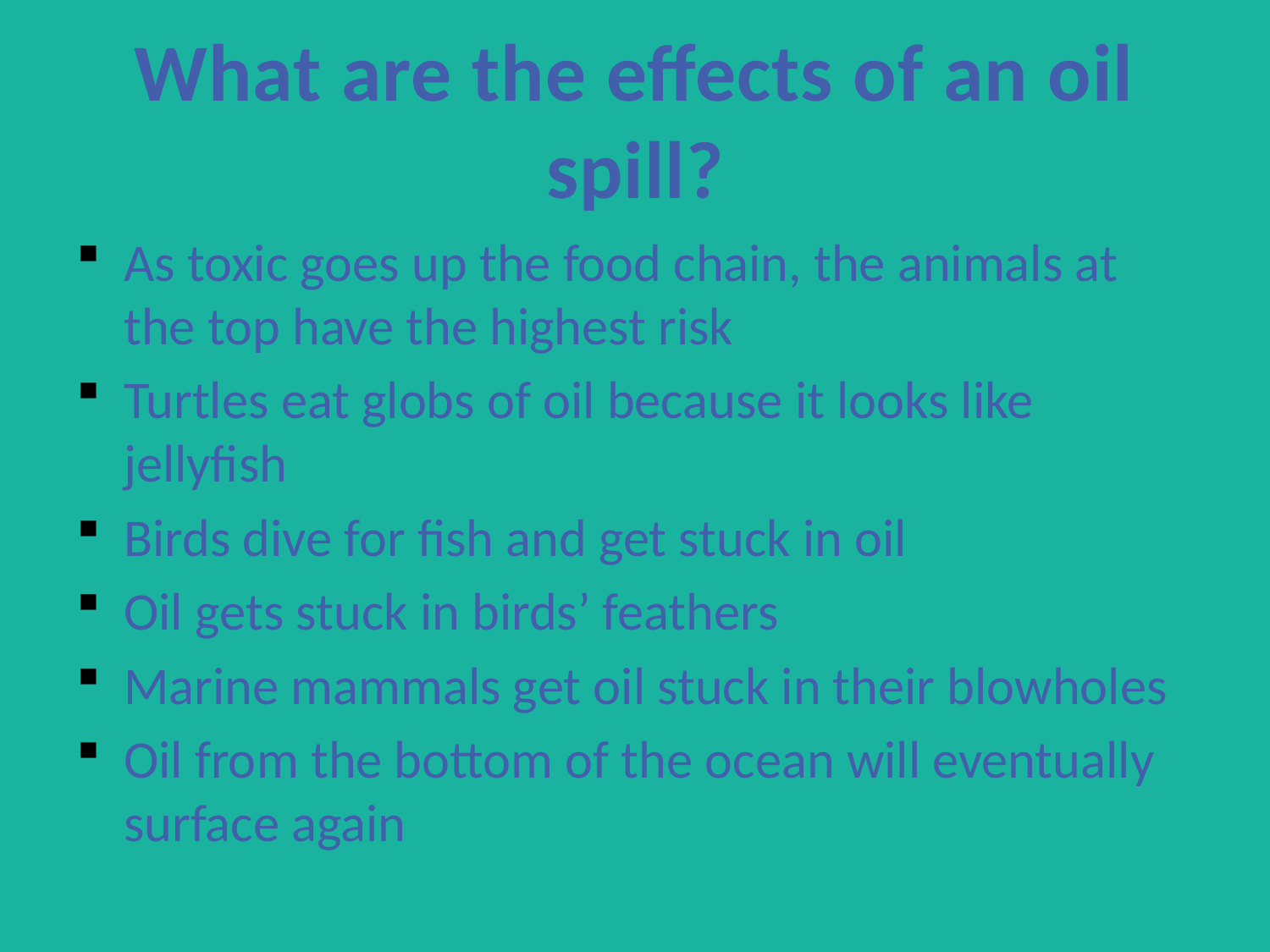

# What are the effects of an oil spill?
As toxic goes up the food chain, the animals at the top have the highest risk
Turtles eat globs of oil because it looks like jellyfish
Birds dive for fish and get stuck in oil
Oil gets stuck in birds’ feathers
Marine mammals get oil stuck in their blowholes
Oil from the bottom of the ocean will eventually surface again